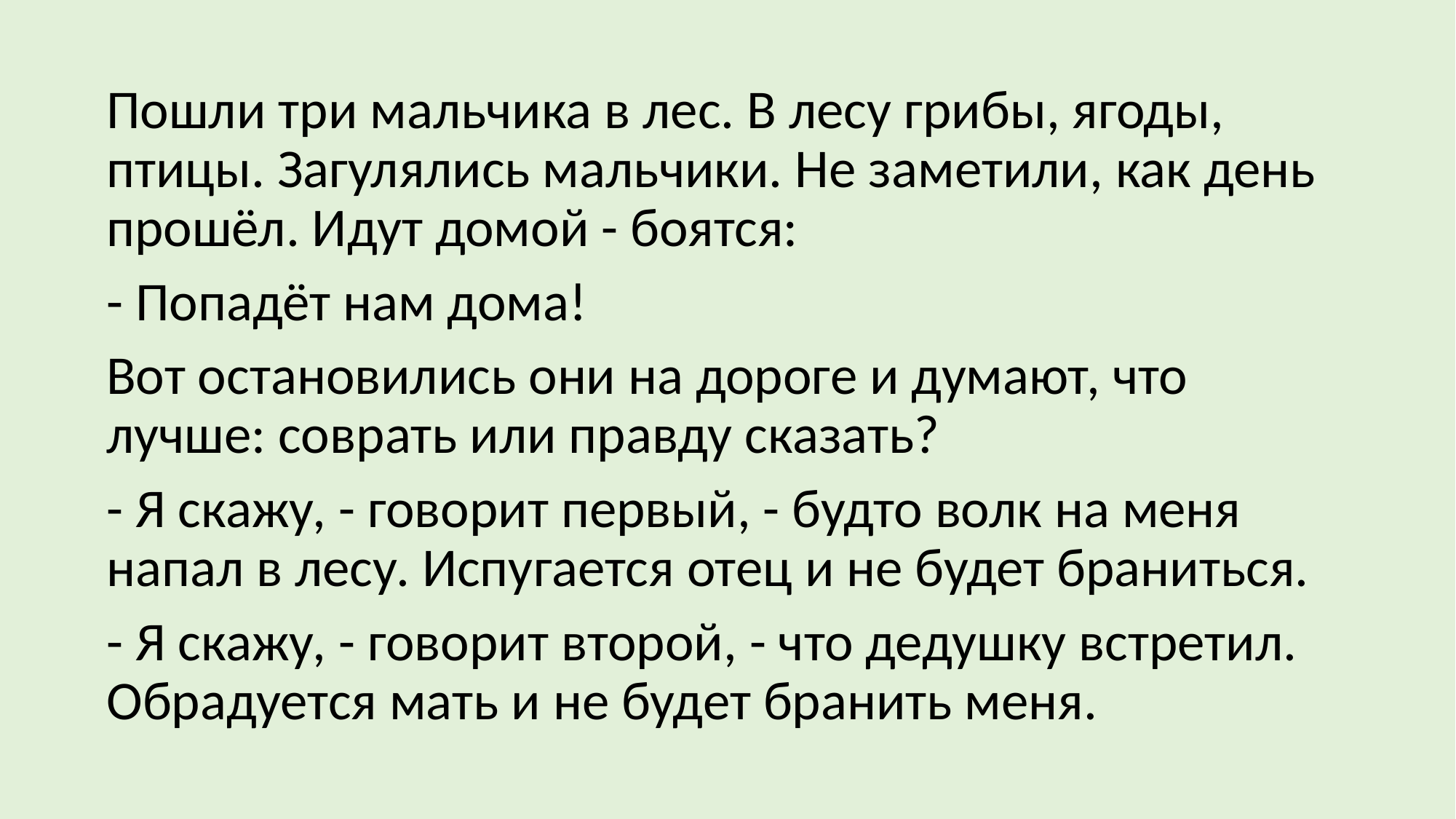

Пошли три мальчика в лес. В лесу грибы, ягоды, птицы. Загулялись мальчики. Не заметили, как день прошёл. Идут домой - боятся:
- Попадёт нам дома!
Вот остановились они на дороге и думают, что лучше: соврать или правду сказать?
- Я скажу, - говорит первый, - будто волк на меня напал в лесу. Испугается отец и не будет браниться.
- Я скажу, - говорит второй, - что дедушку встретил. Обрадуется мать и не будет бранить меня.